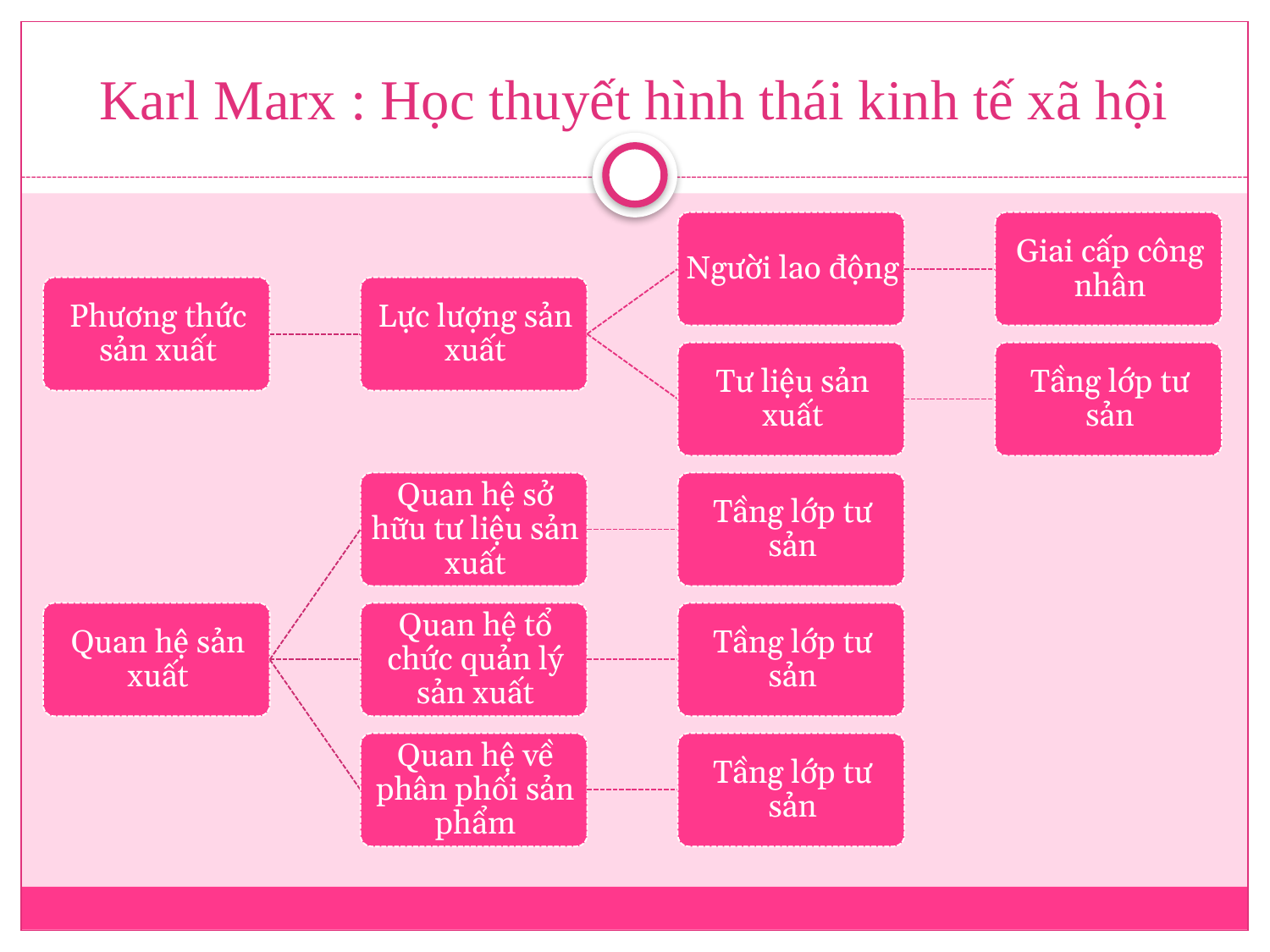

# Karl Marx : Học thuyết hình thái kinh tế xã hội
Phương thức sản xuất

Lực lượng sản xuất

Người lao động

Giai cấp công nhân

Tư liệu sản xuất

Tầng lớp tư sản
Quan hệ sản xuất

Quan hệ sở hữu tư liệu sản xuất

Tầng lớp tư sản

Quan hệ tổ chức quản lý sản xuất

Tầng lớp tư sản

Quan hệ về phân phối sản phẩm

Tầng lớp tư sản